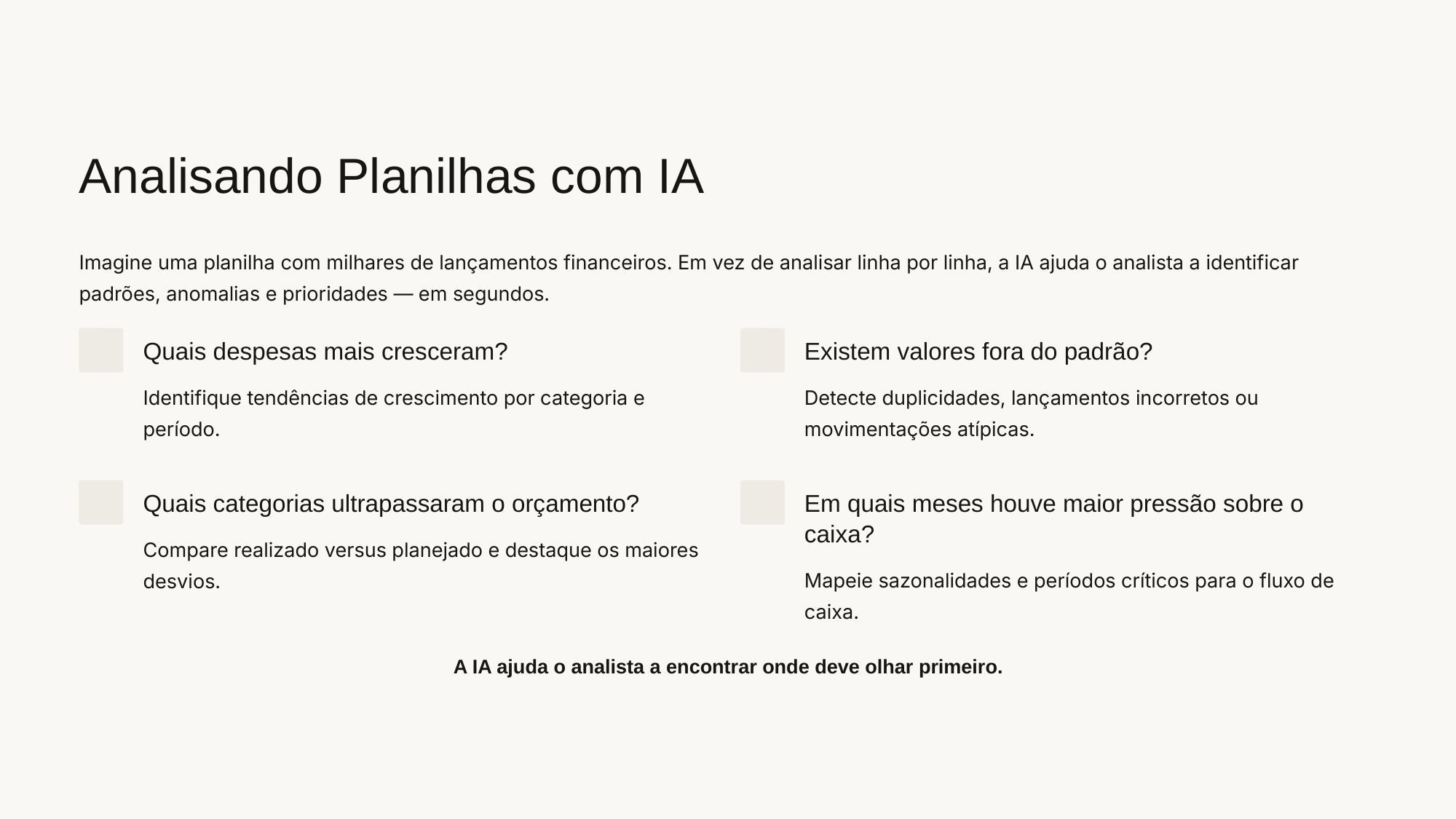

Analisando Planilhas com IA
Imagine uma planilha com milhares de lançamentos financeiros. Em vez de analisar linha por linha, a IA ajuda o analista a identificar padrões, anomalias e prioridades — em segundos.

Quais despesas mais cresceram?
Existem valores fora do padrão?
Identifique tendências de crescimento por categoria e período.
Detecte duplicidades, lançamentos incorretos ou movimentações atípicas.

Quais categorias ultrapassaram o orçamento?
Em quais meses houve maior pressão sobre o caixa?
Compare realizado versus planejado e destaque os maiores desvios.
Mapeie sazonalidades e períodos críticos para o fluxo de caixa.
A IA ajuda o analista a encontrar onde deve olhar primeiro.